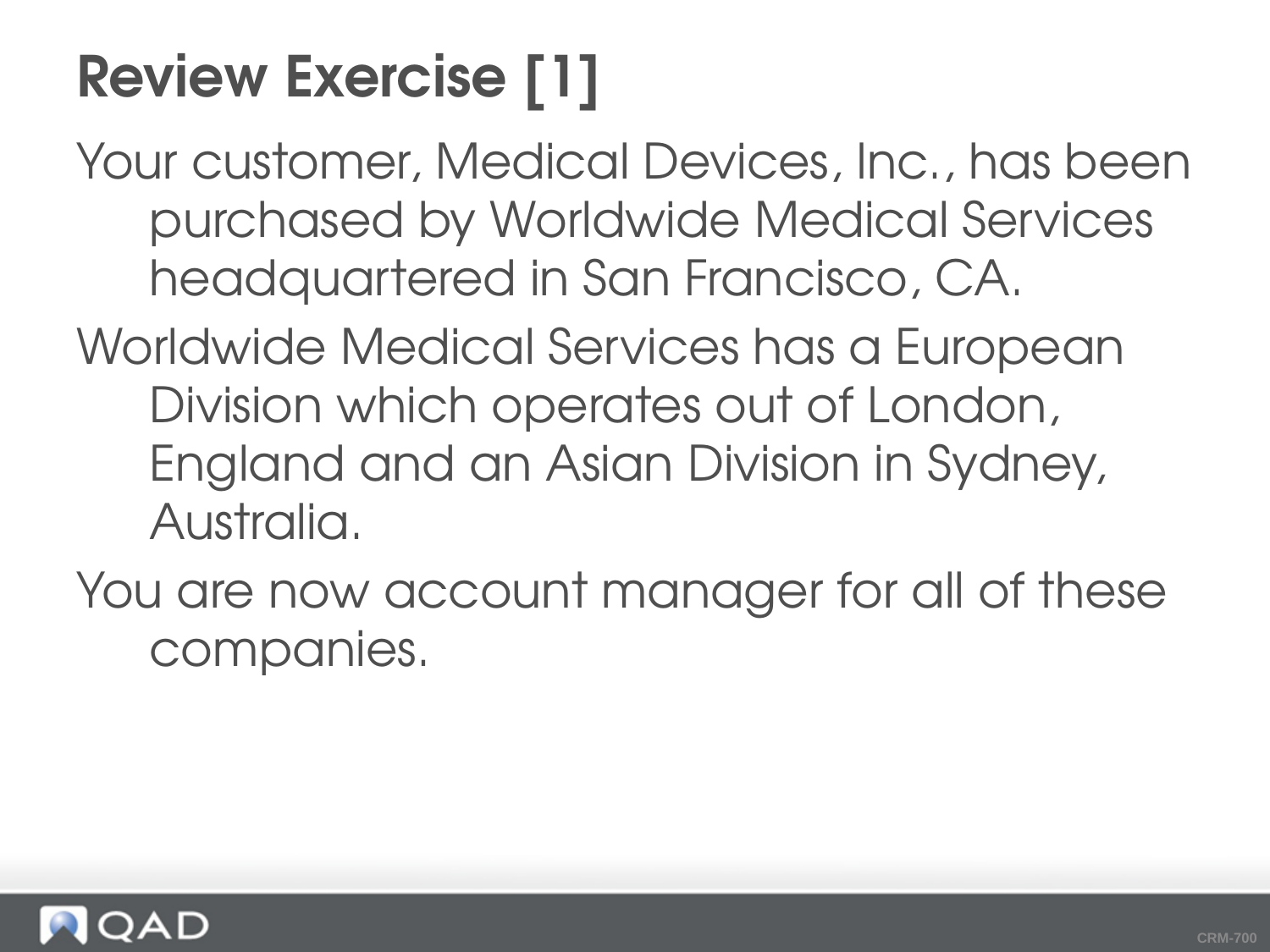

# Review Exercise [1]
Your customer, Medical Devices, Inc., has been purchased by Worldwide Medical Services headquartered in San Francisco, CA.
Worldwide Medical Services has a European Division which operates out of London, England and an Asian Division in Sydney, Australia.
You are now account manager for all of these companies.

CRM-700